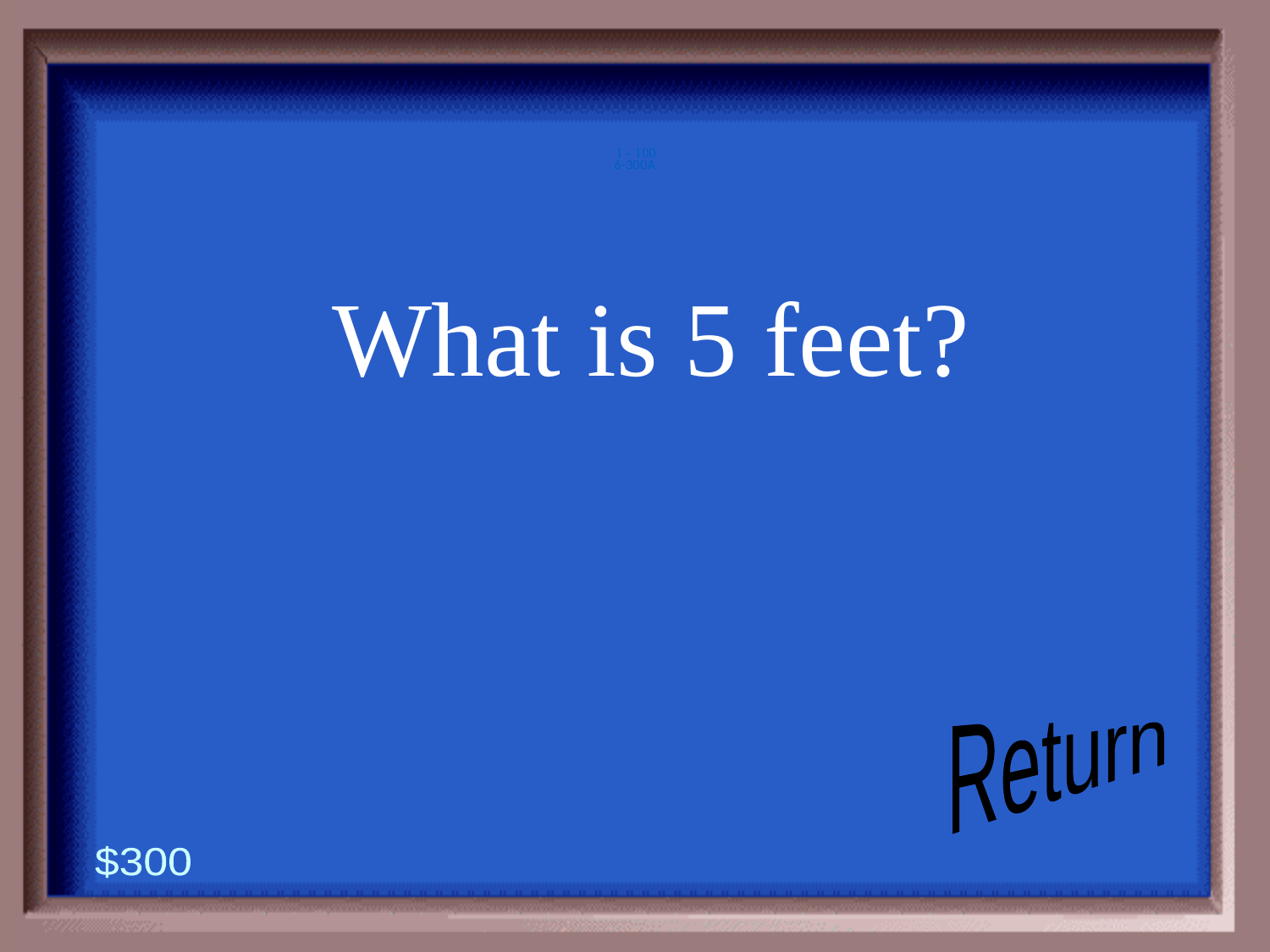

6-300A
1 - 100
What is 5 feet?
Return
$300